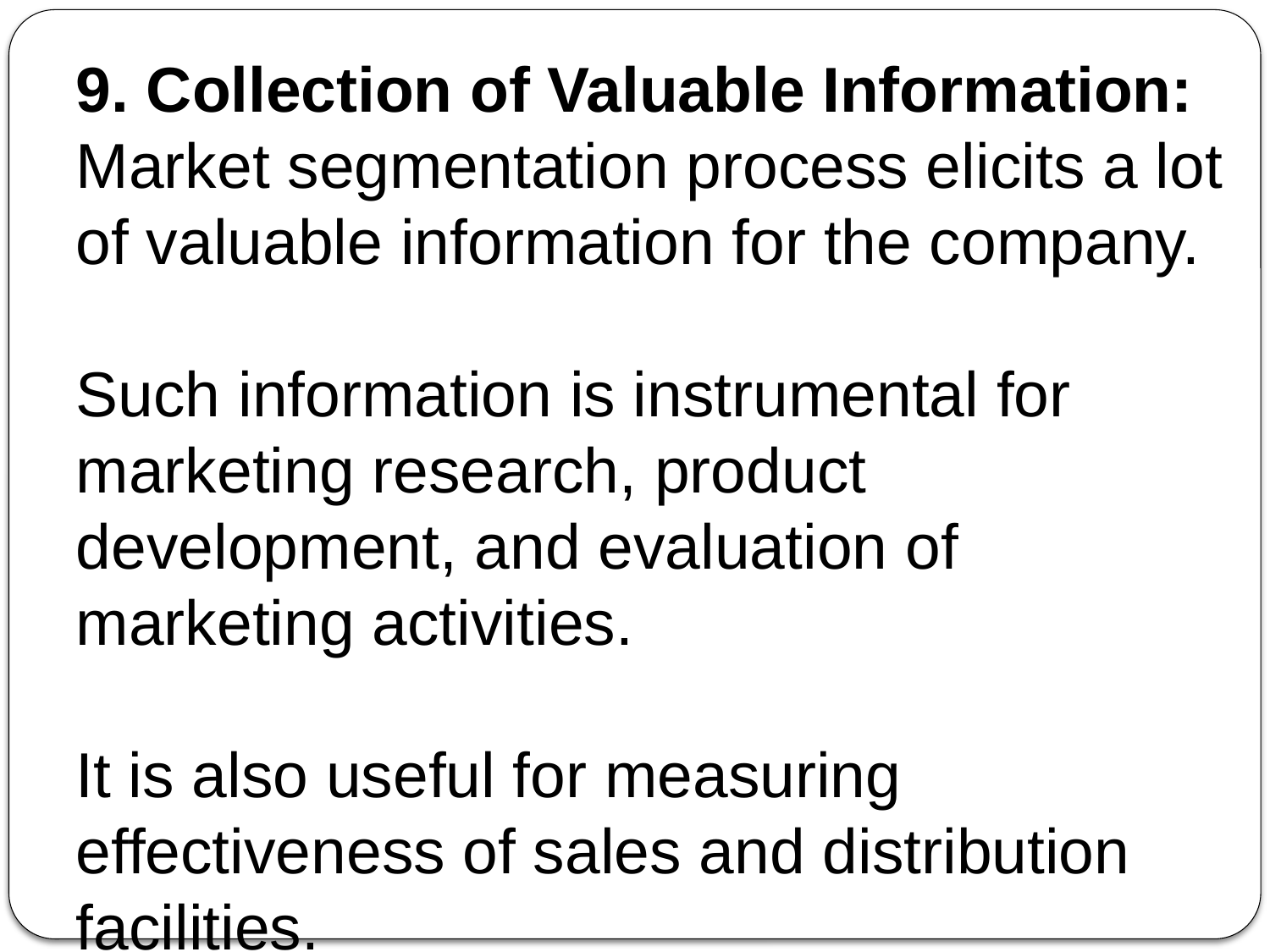

9. Collection of Valuable Information:
Market segmentation process elicits a lot of valuable information for the company.

Such information is instrumental for marketing research, product development, and evaluation of marketing activities.

It is also useful for measuring effectiveness of sales and distribution facilities.